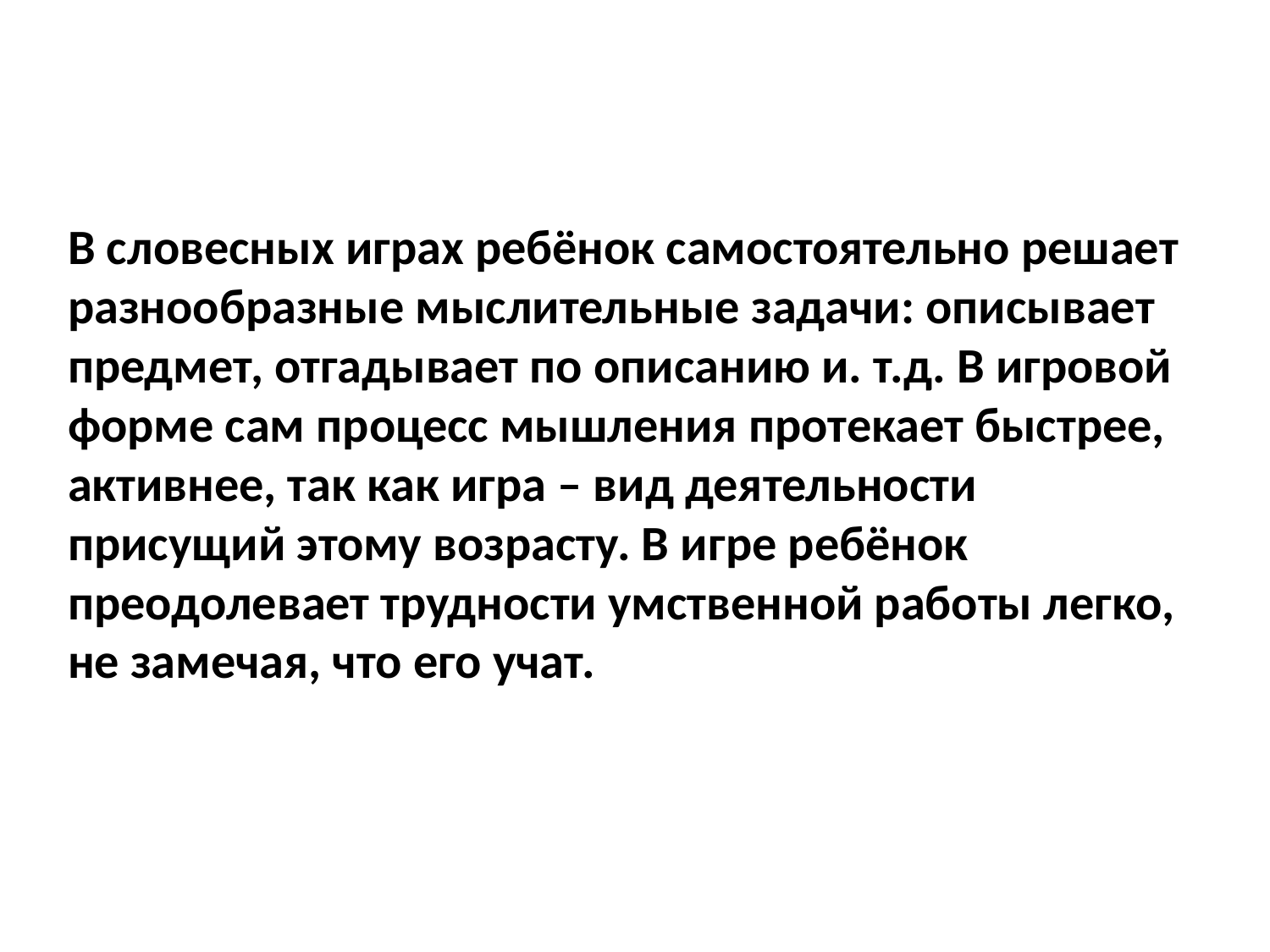

# В словесных играх ребёнок самостоятельно решает разнообразные мыслительные задачи: описывает предмет, отгадывает по описанию и. т.д. В игровой форме сам процесс мышления протекает быстрее, активнее, так как игра – вид деятельности присущий этому возрасту. В игре ребёнок преодолевает трудности умственной работы легко, не замечая, что его учат.